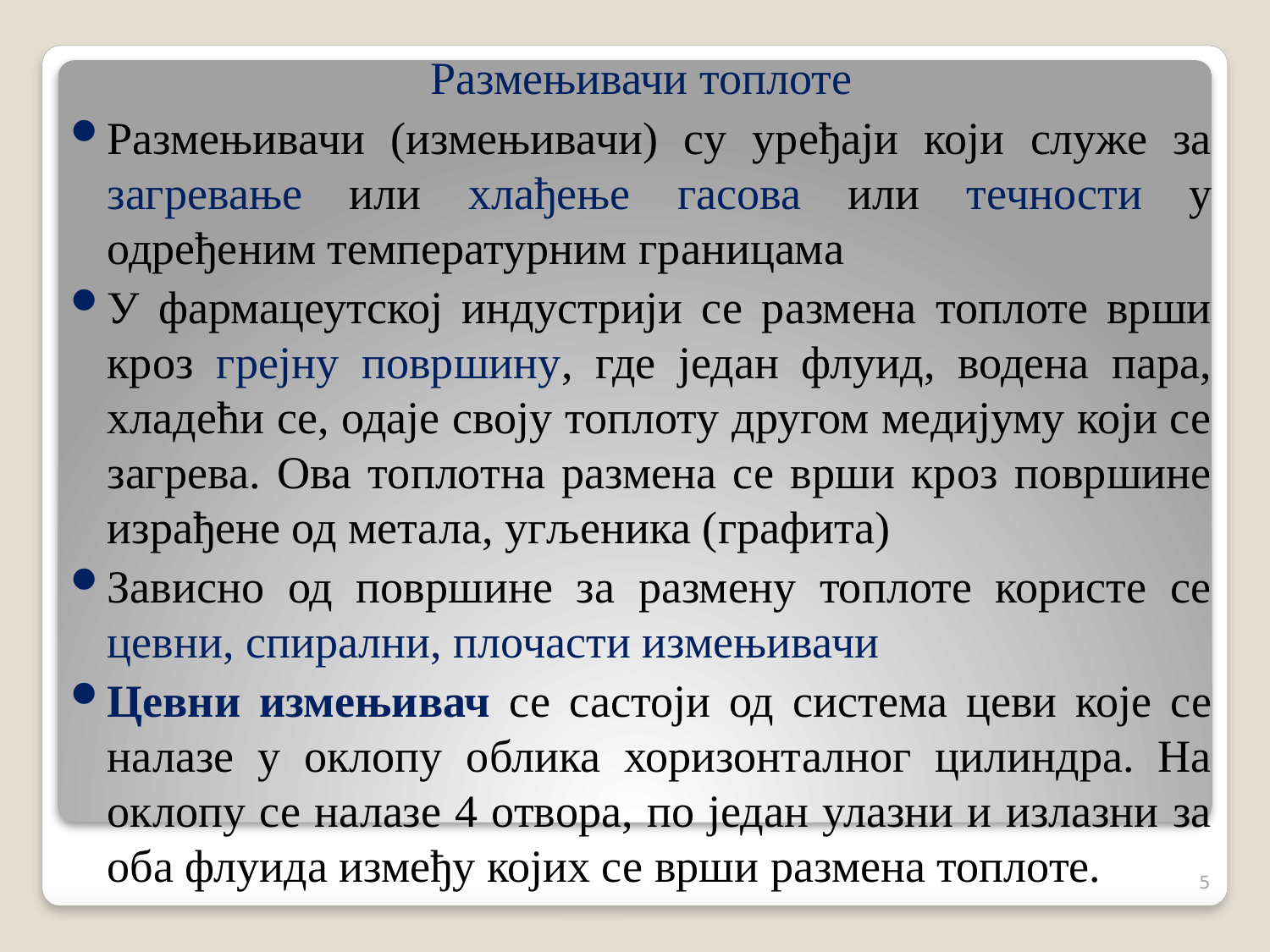

Размењивачи топлоте
Размењивачи (измењивачи) су уређаји који служе за загревање или хлађење гасова или течности у одређеним температурним границама
У фармацеутској индустрији се размена топлоте врши кроз грејну површину, где један флуид, водена пара, хладећи се, одаје своју топлоту другом медијуму који се загрева. Ова топлотна размена се врши кроз површине израђене од метала, угљеника (графита)
Зависно од површине за размену топлоте користе се цевни, спирални, плочасти измењивачи
Цевни измењивач се састоји од система цеви које се налазе у оклопу облика хоризонталног цилиндра. На оклопу се налазе 4 отвора, по један улазни и излазни за оба флуида између којих се врши размена топлоте.
5